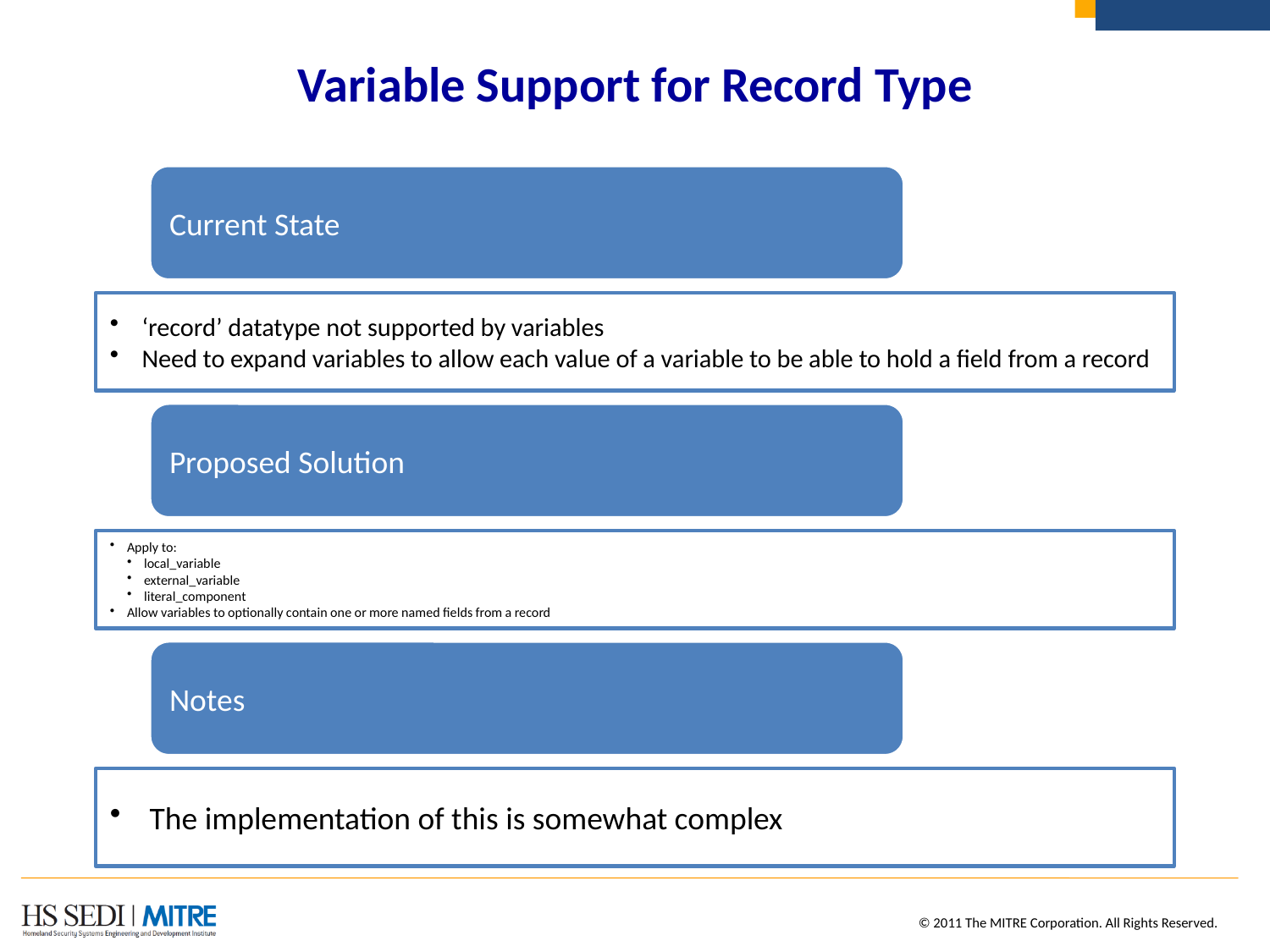

# Variable Support for Record Type
Current State
‘record’ datatype not supported by variables
Need to expand variables to allow each value of a variable to be able to hold a field from a record
Proposed Solution
Apply to:
local_variable
external_variable
literal_component
Allow variables to optionally contain one or more named fields from a record
Notes
The implementation of this is somewhat complex